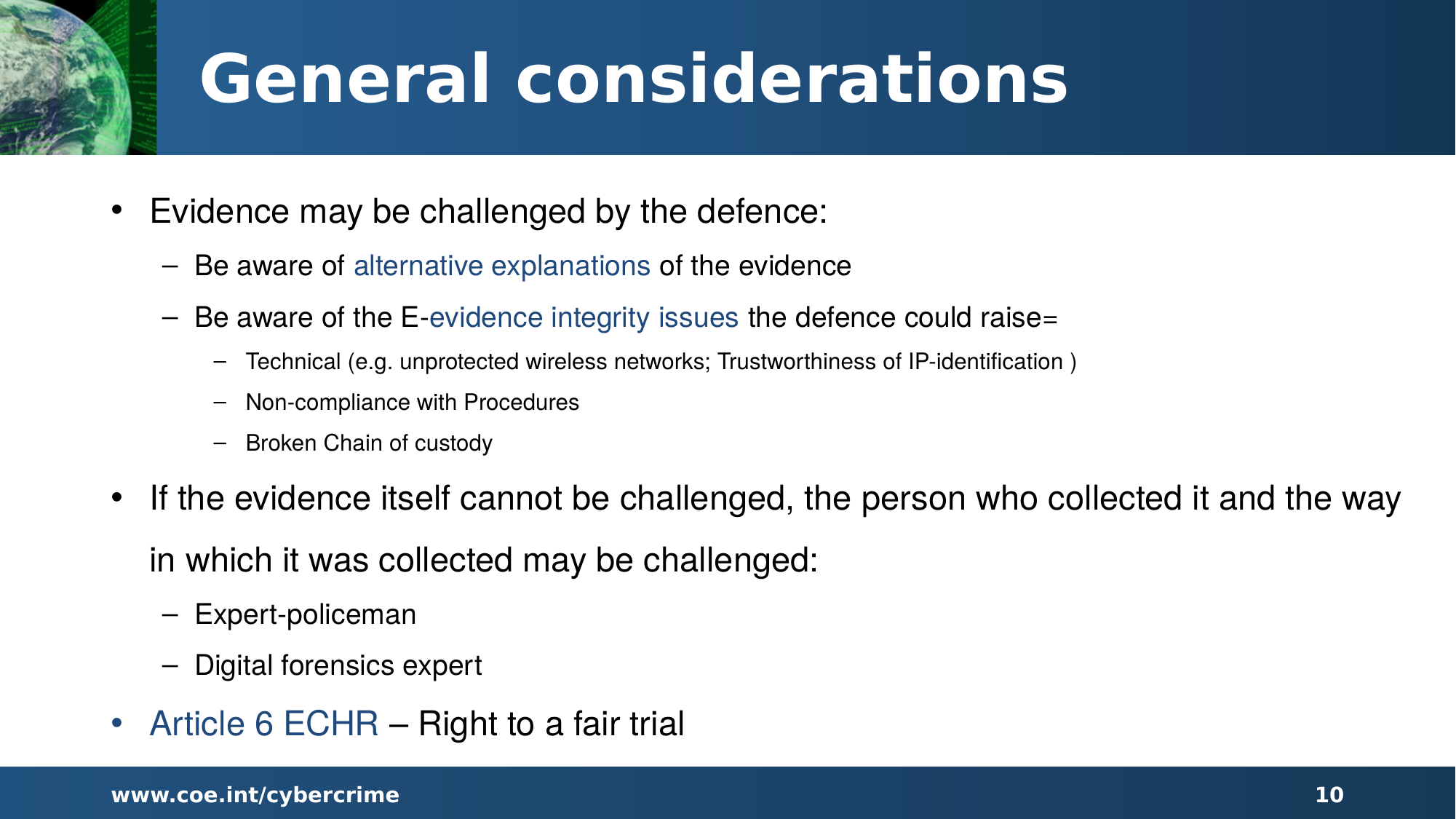

# General considerations
Evidence may be challenged by the defence:
Be aware of alternative explanations of the evidence
Be aware of the E-evidence integrity issues the defence could raise=
Technical (e.g. unprotected wireless networks; Trustworthiness of IP-identification )
Non-compliance with Procedures
Broken Chain of custody
If the evidence itself cannot be challenged, the person who collected it and the way in which it was collected may be challenged:
Expert-policeman
Digital forensics expert
Article 6 ECHR – Right to a fair trial

www.coe.int/cybercrime
10